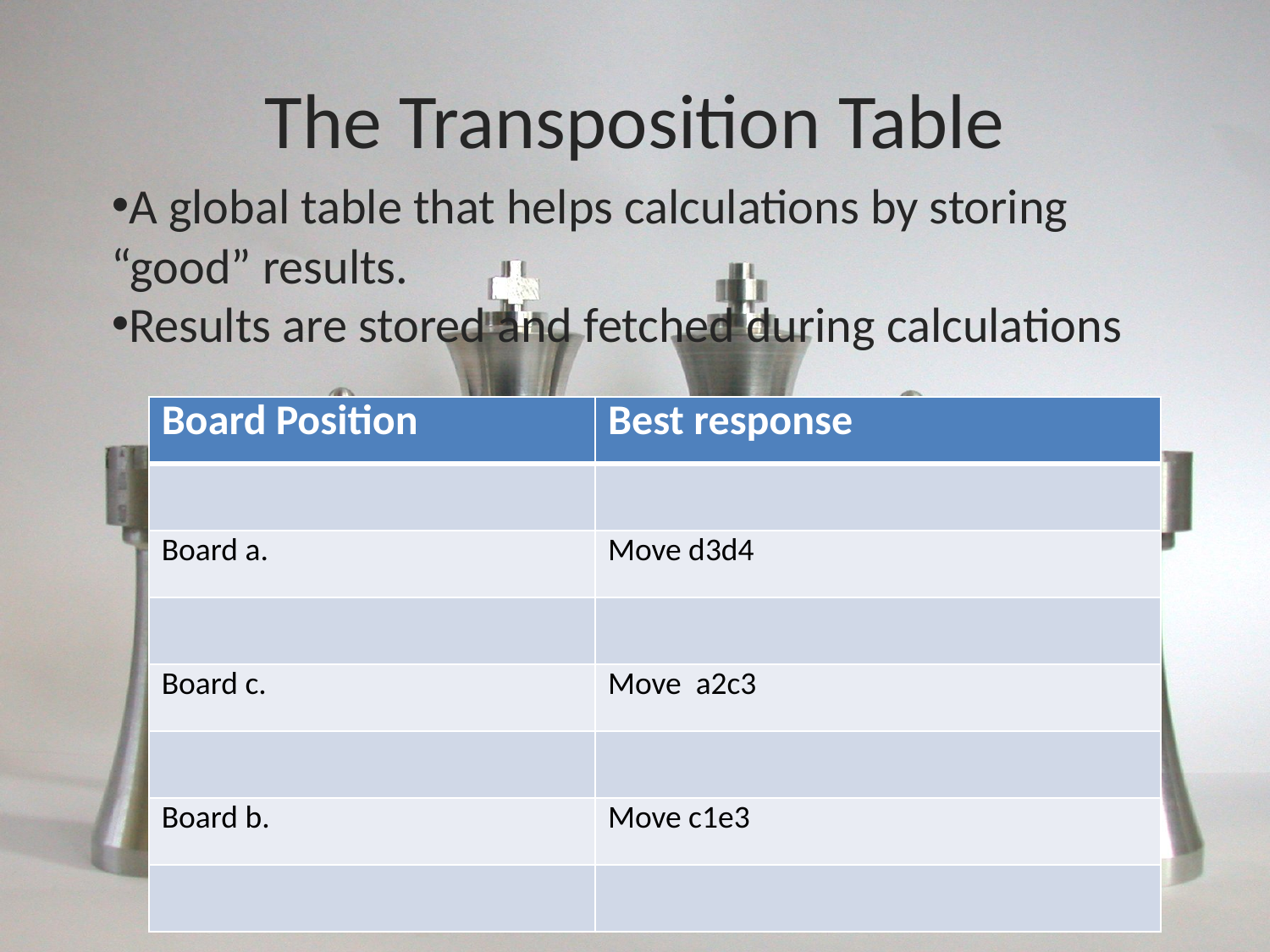

# The Transposition Table
A global table that helps calculations by storing “good” results.
Results are stored and fetched during calculations
| Board Position | Best response |
| --- | --- |
|  |  |
| Board a. | Move d3d4 |
|  |  |
| Board c. | Move a2c3 |
|  |  |
| Board b. | Move c1e3 |
|  |  |